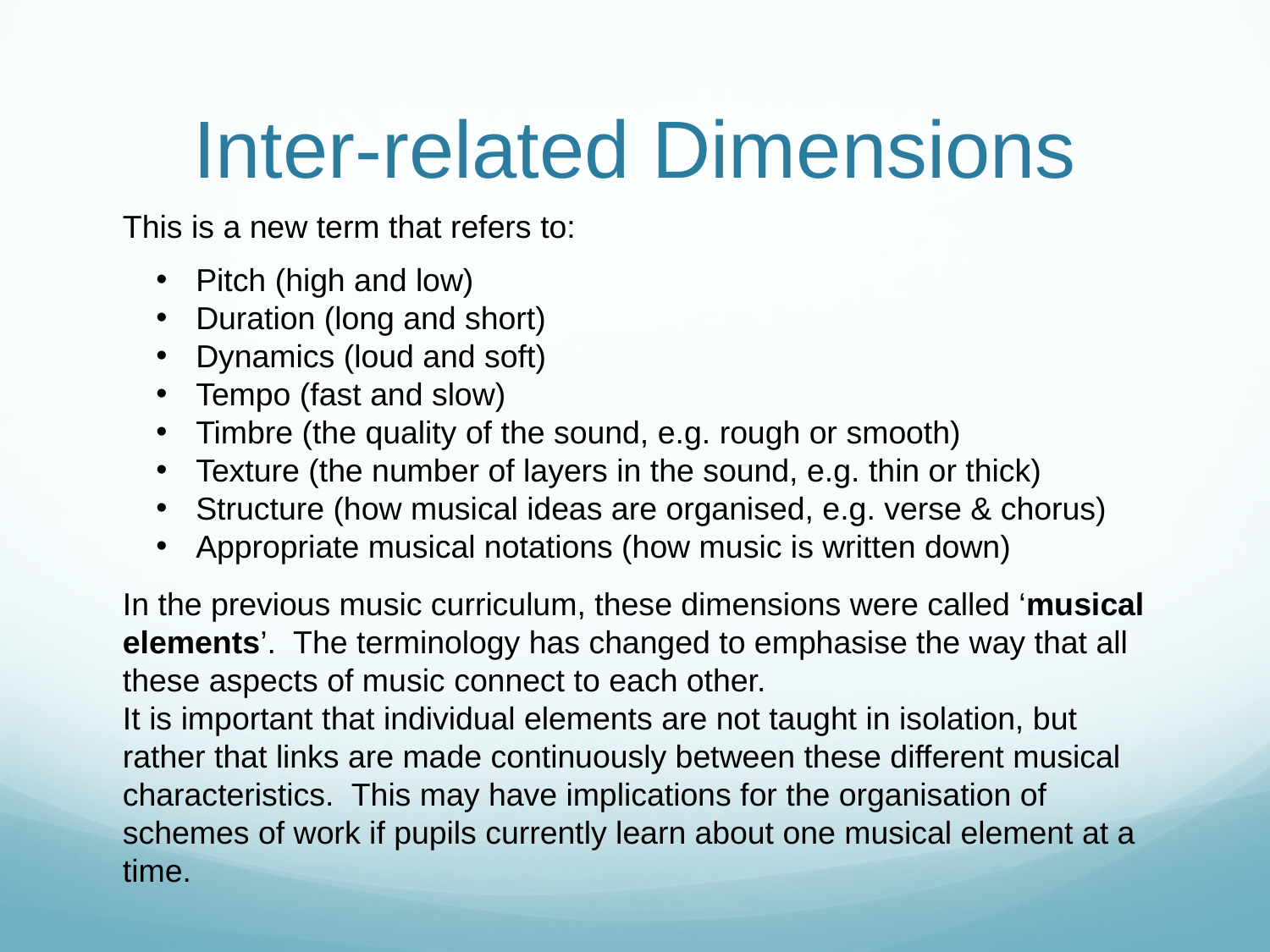

# Inter-related Dimensions
This is a new term that refers to:
Pitch (high and low)
Duration (long and short)
Dynamics (loud and soft)
Tempo (fast and slow)
Timbre (the quality of the sound, e.g. rough or smooth)
Texture (the number of layers in the sound, e.g. thin or thick)
Structure (how musical ideas are organised, e.g. verse & chorus)
Appropriate musical notations (how music is written down)
In the previous music curriculum, these dimensions were called ‘musical elements’.  The terminology has changed to emphasise the way that all these aspects of music connect to each other.
It is important that individual elements are not taught in isolation, but rather that links are made continuously between these different musical characteristics.  This may have implications for the organisation of schemes of work if pupils currently learn about one musical element at a time.